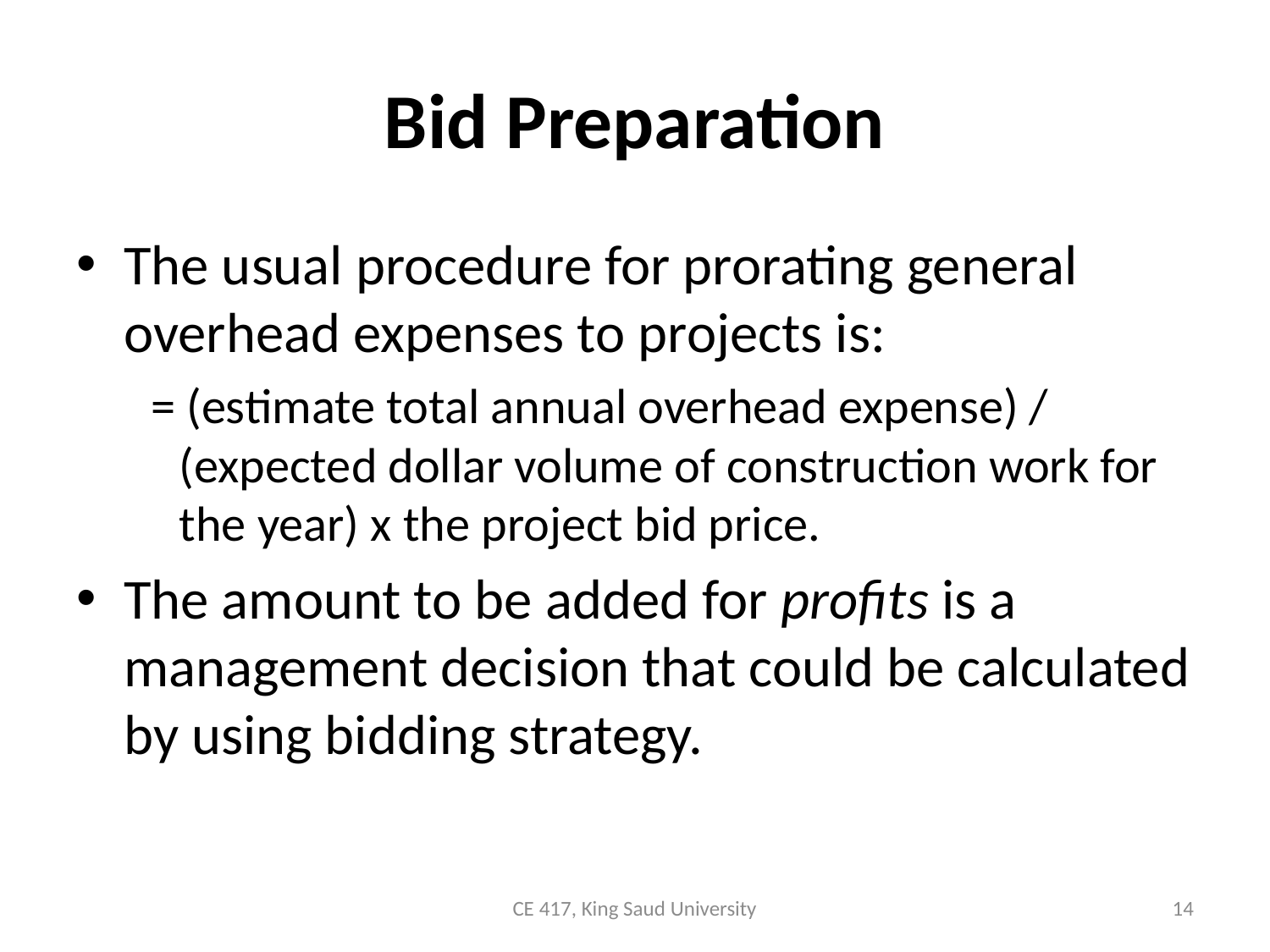

# Bid Preparation
The usual procedure for prorating general overhead expenses to projects is:
 = (estimate total annual overhead expense) / (expected dollar volume of construction work for the year) x the project bid price.
The amount to be added for profits is a management decision that could be calculated by using bidding strategy.
CE 417, King Saud University
14